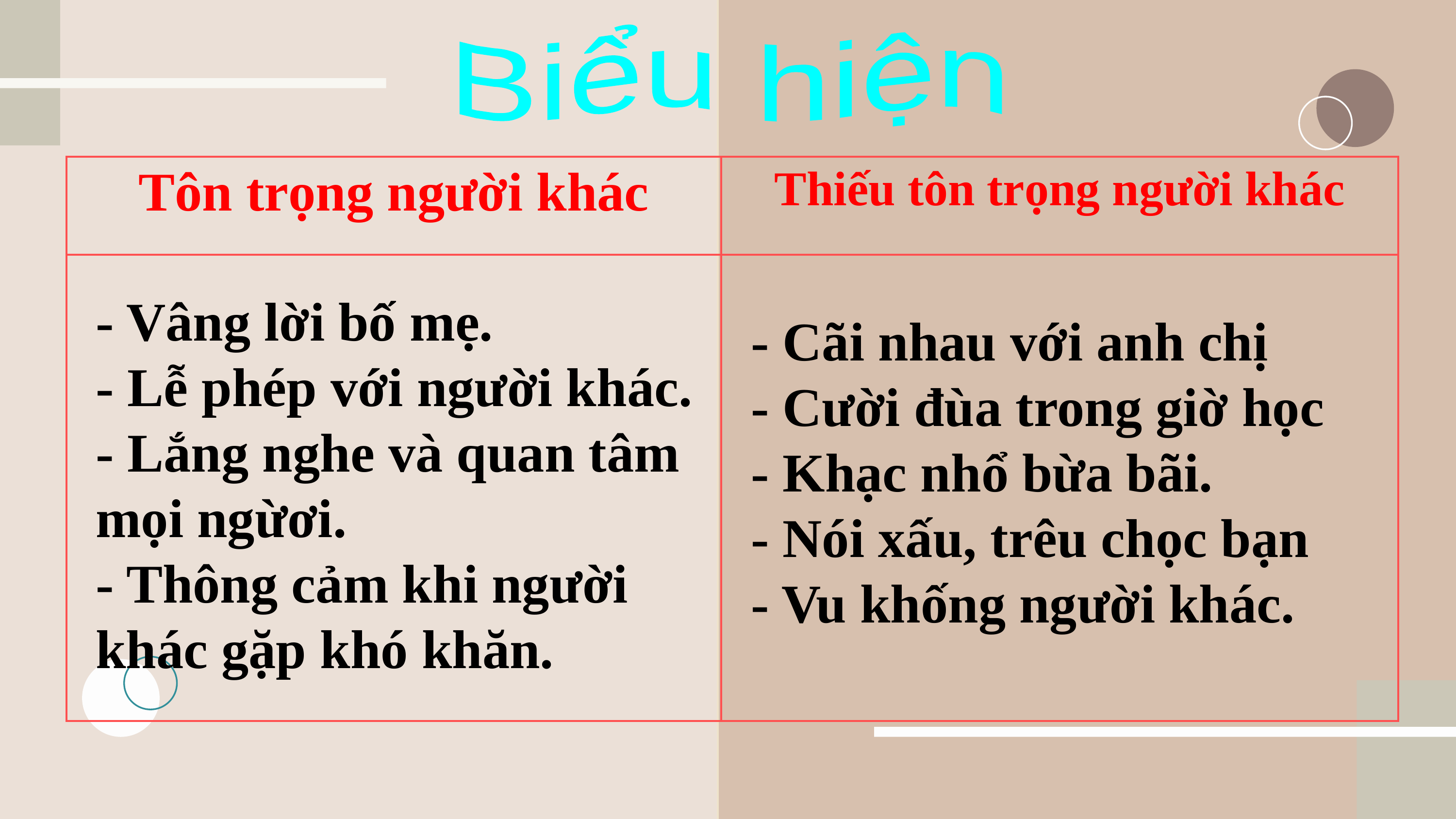

Biểu hiện

| Tôn trọng người khác | Thiếu tôn trọng người khác |
| --- | --- |
|  |  |
- Vâng lời bố mẹ.
- Lễ phép với người khác.
- Lắng nghe và quan tâm mọi ngừơi.
- Thông cảm khi người khác gặp khó khăn.
- Cãi nhau với anh chị
- Cười đùa trong giờ học
- Khạc nhổ bừa bãi.
- Nói xấu, trêu chọc bạn
- Vu khống người khác.